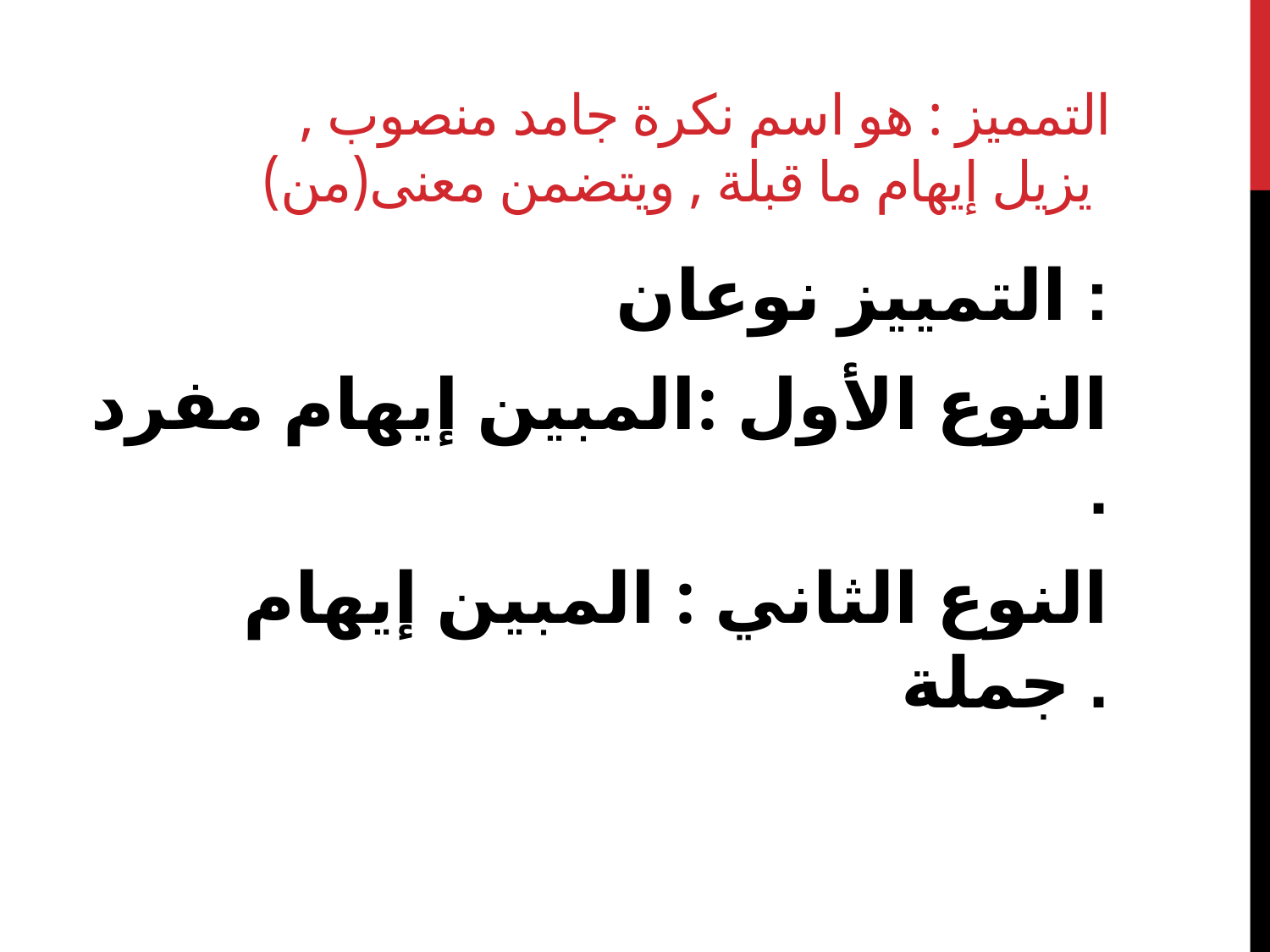

# التمميز : هو اسم نكرة جامد منصوب , يزيل إيهام ما قبلة , ويتضمن معنى(من)
التمييز نوعان :
النوع الأول :المبين إيهام مفرد .
النوع الثاني : المبين إيهام جملة .